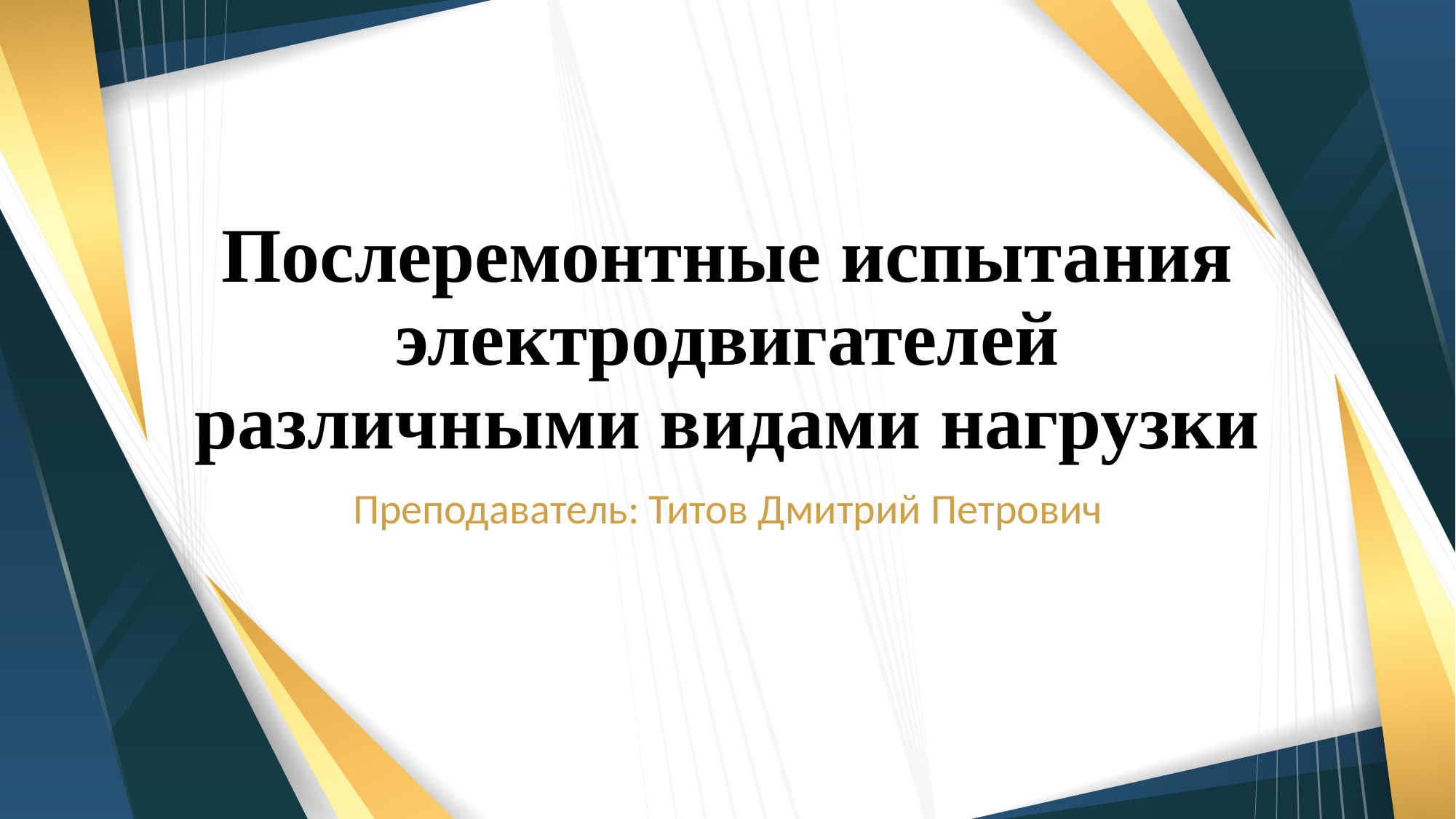

# Послеремонтные испытания электродвигателей различными видами нагрузки
Преподаватель: Титов Дмитрий Петрович